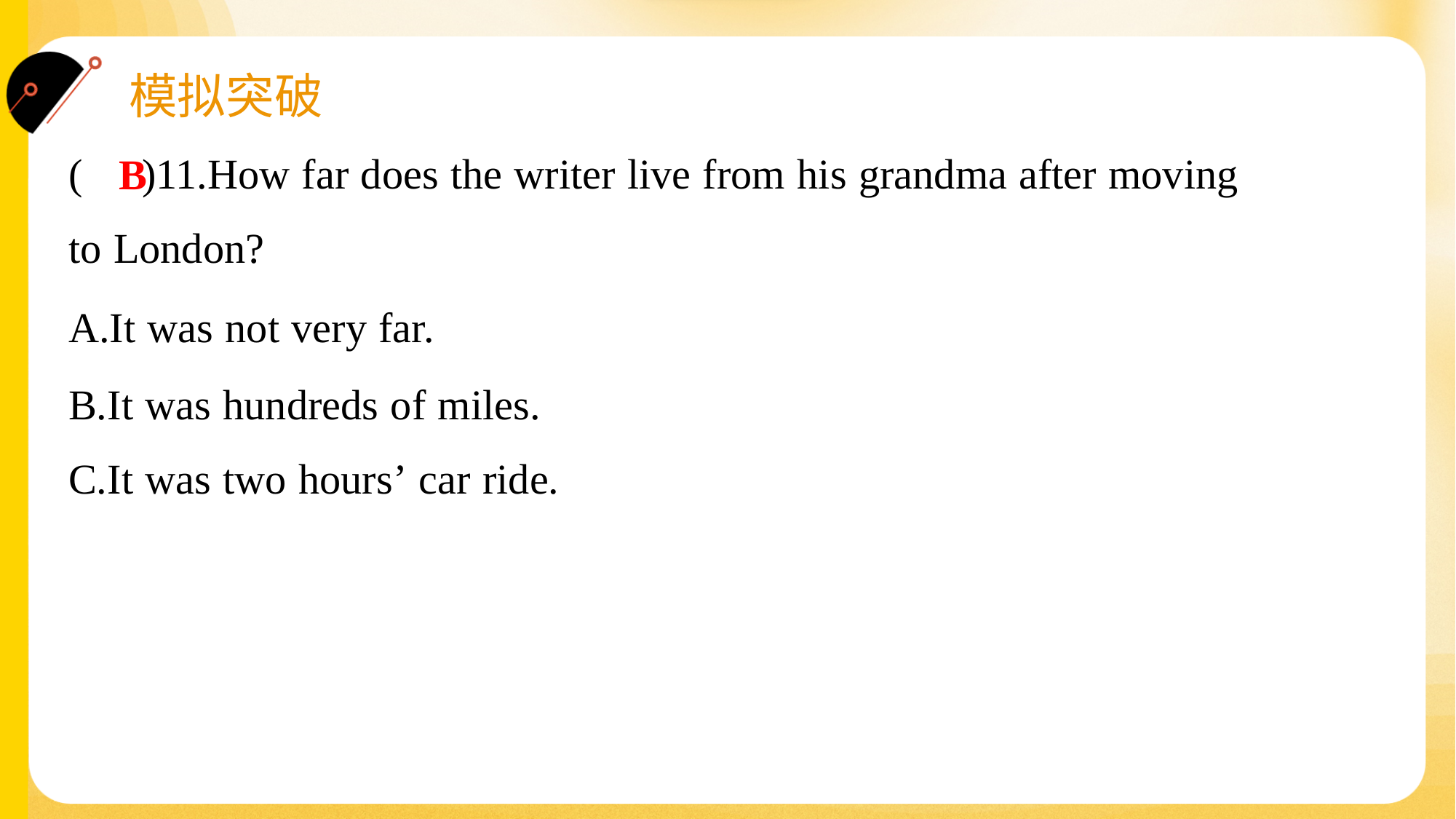

(     )11.How far does the writer live from his grandma after moving
to London?
B
A.It was not very far.
B.It was hundreds of miles.
C.It was two hours’ car ride.